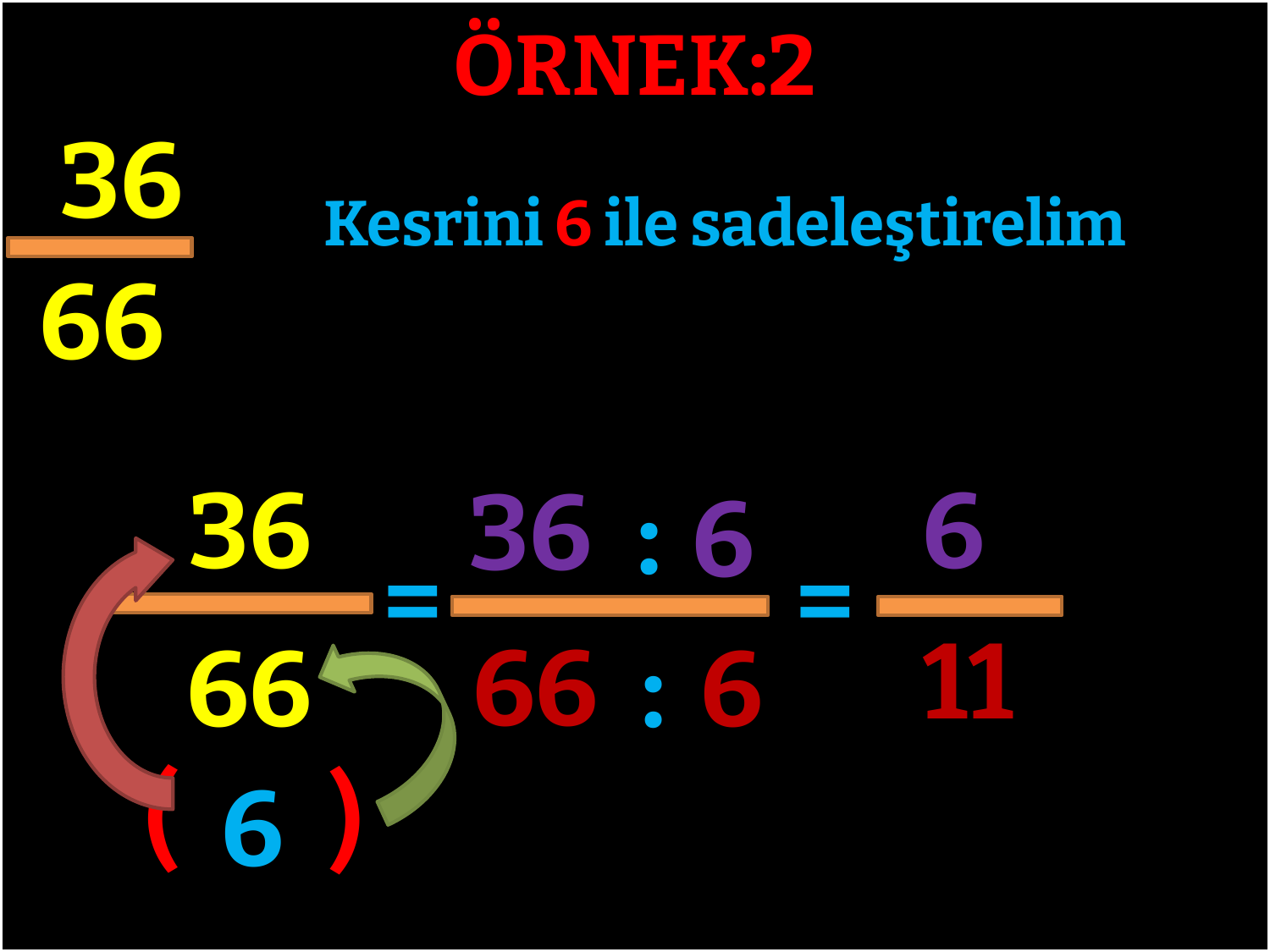

ÖRNEK:2
36
Kesrini 6 ile sadeleştirelim

66
#
36
6
36
:
6
=
=

11
66
66
6
:

(
)
6